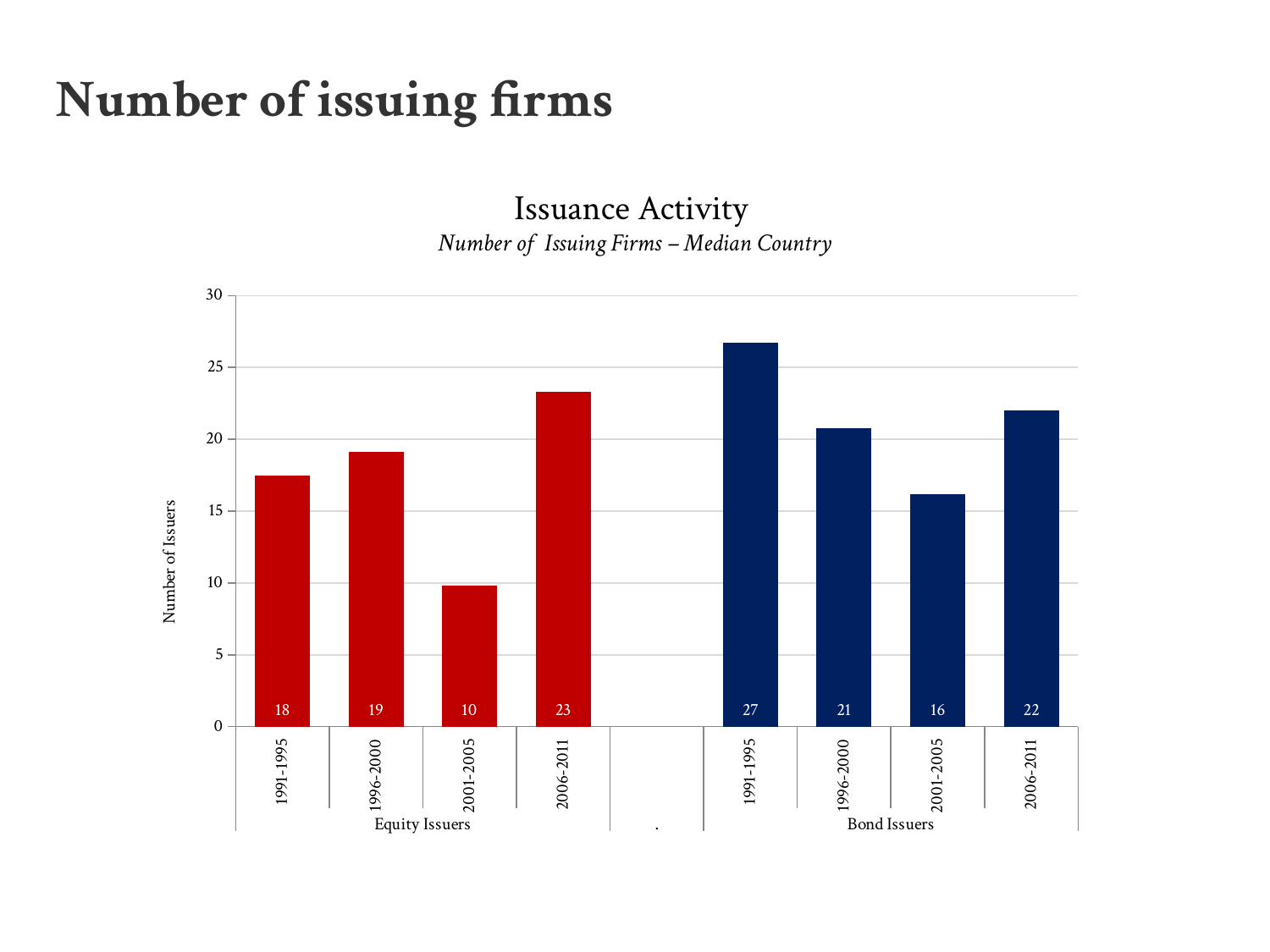

Number of issuing firms
Issuance Activity
Number of  Issuing Firms – Median Country

### Chart

| Category |  |
|---|---|
| 1991-1995 | 17.5 |
| 1996-2000 | 19.1 |
| 2001-2005 | 9.8 |
| 2006-2011 | 23.33333 |
|  | None |
| 1991-1995 | 26.7 |
| 1996-2000 | 20.8 |
| 2001-2005 | 16.2 |
| 2006-2011 | 22.0 |